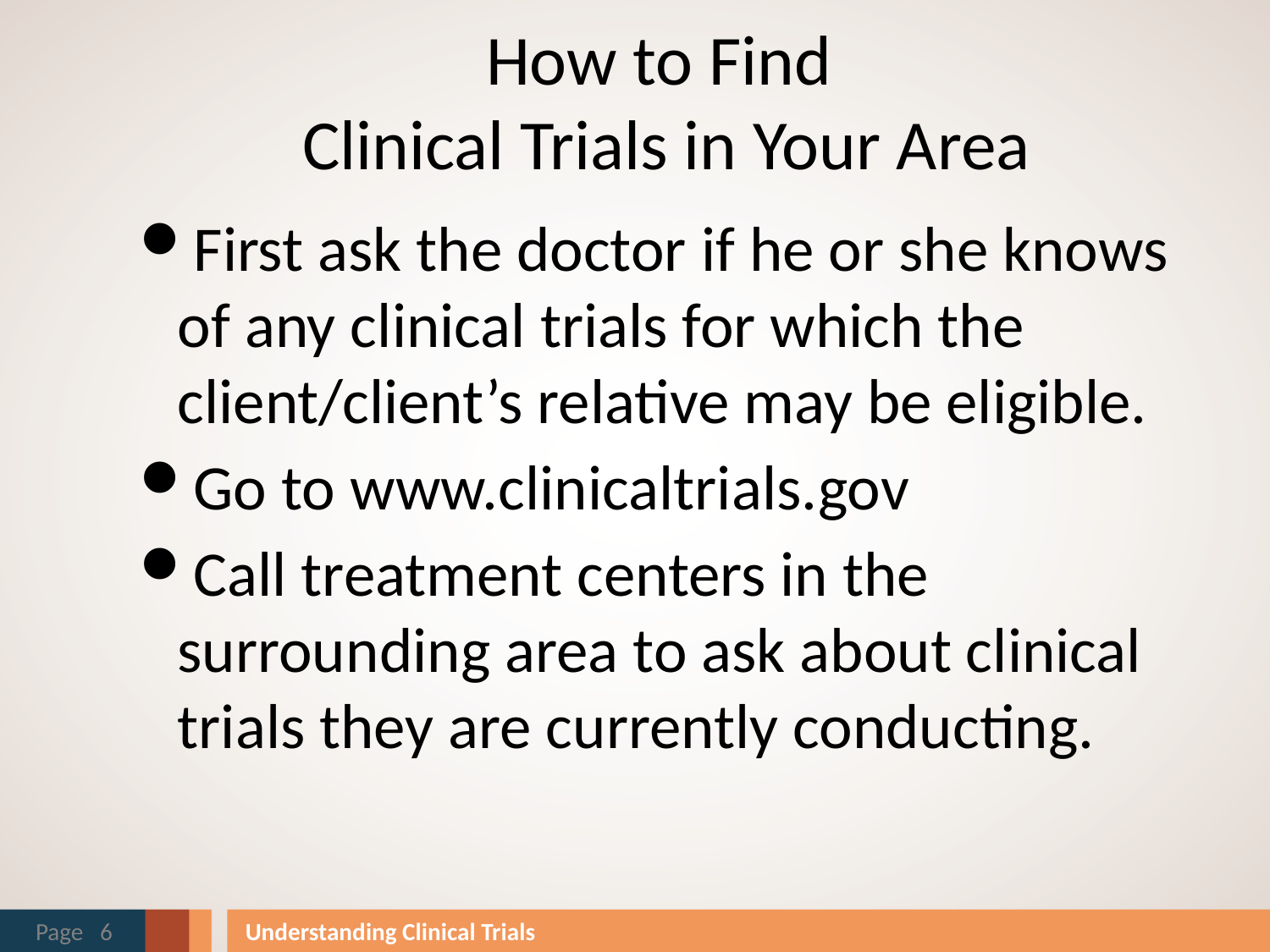

# How to Find Clinical Trials in Your Area
First ask the doctor if he or she knows of any clinical trials for which the client/client’s relative may be eligible.
Go to www.clinicaltrials.gov
Call treatment centers in the surrounding area to ask about clinical trials they are currently conducting.

Page   6
Understanding Clinical Trials